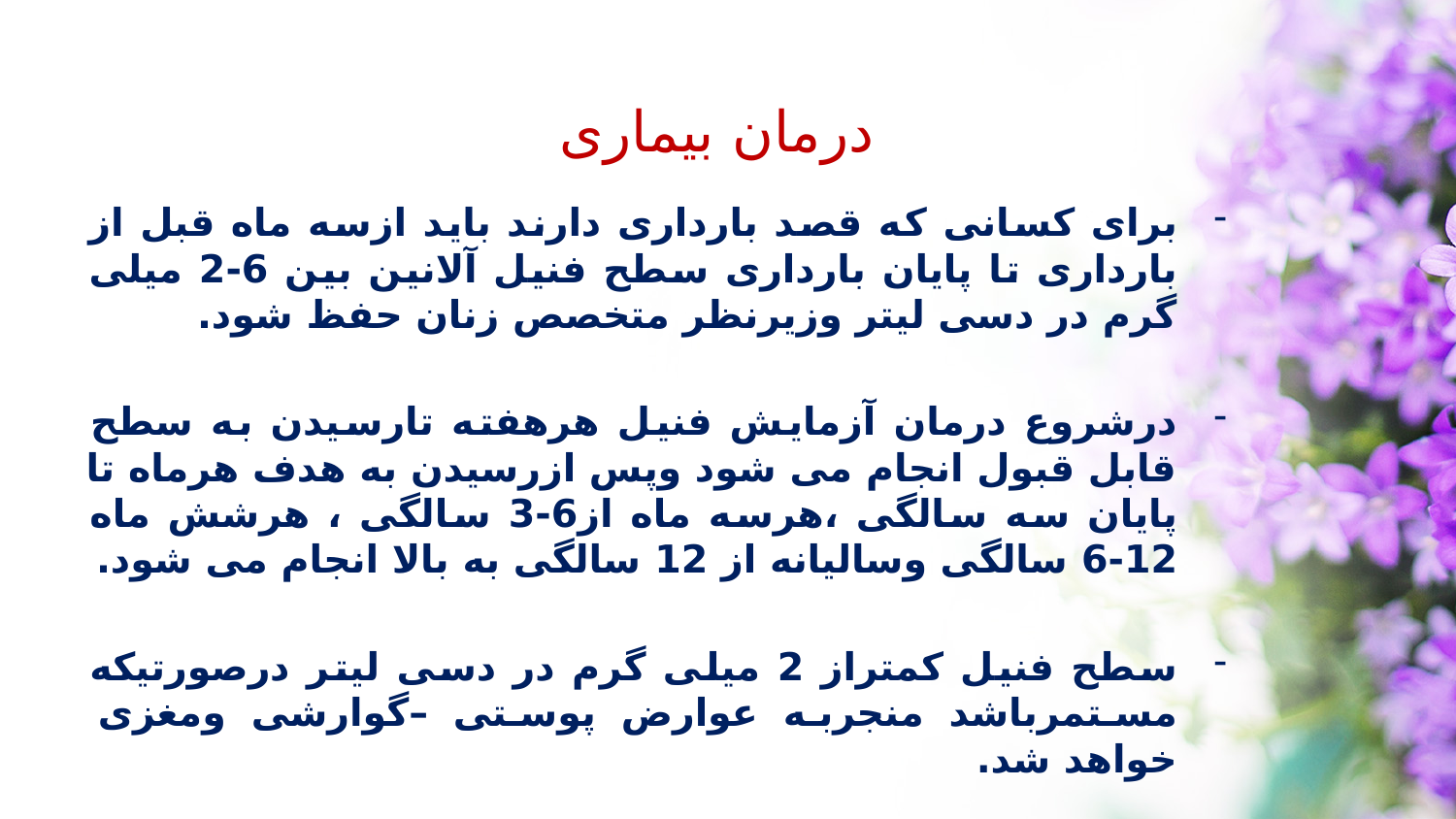

درمان بیماری
برای کسانی که قصد بارداری دارند باید ازسه ماه قبل از بارداری تا پایان بارداری سطح فنیل آلانین بین 6-2 میلی گرم در دسی لیتر وزیرنظر متخصص زنان حفظ شود.

درشروع درمان آزمایش فنیل هرهفته تارسیدن به سطح قابل قبول انجام می شود وپس ازرسیدن به هدف هرماه تا پایان سه سالگی ،هرسه ماه از6-3 سالگی ، هرشش ماه 12-6 سالگی وسالیانه از 12 سالگی به بالا انجام می شود.

سطح فنیل کمتراز 2 میلی گرم در دسی لیتر درصورتیکه مستمرباشد منجربه عوارض پوستی –گوارشی ومغزی خواهد شد.